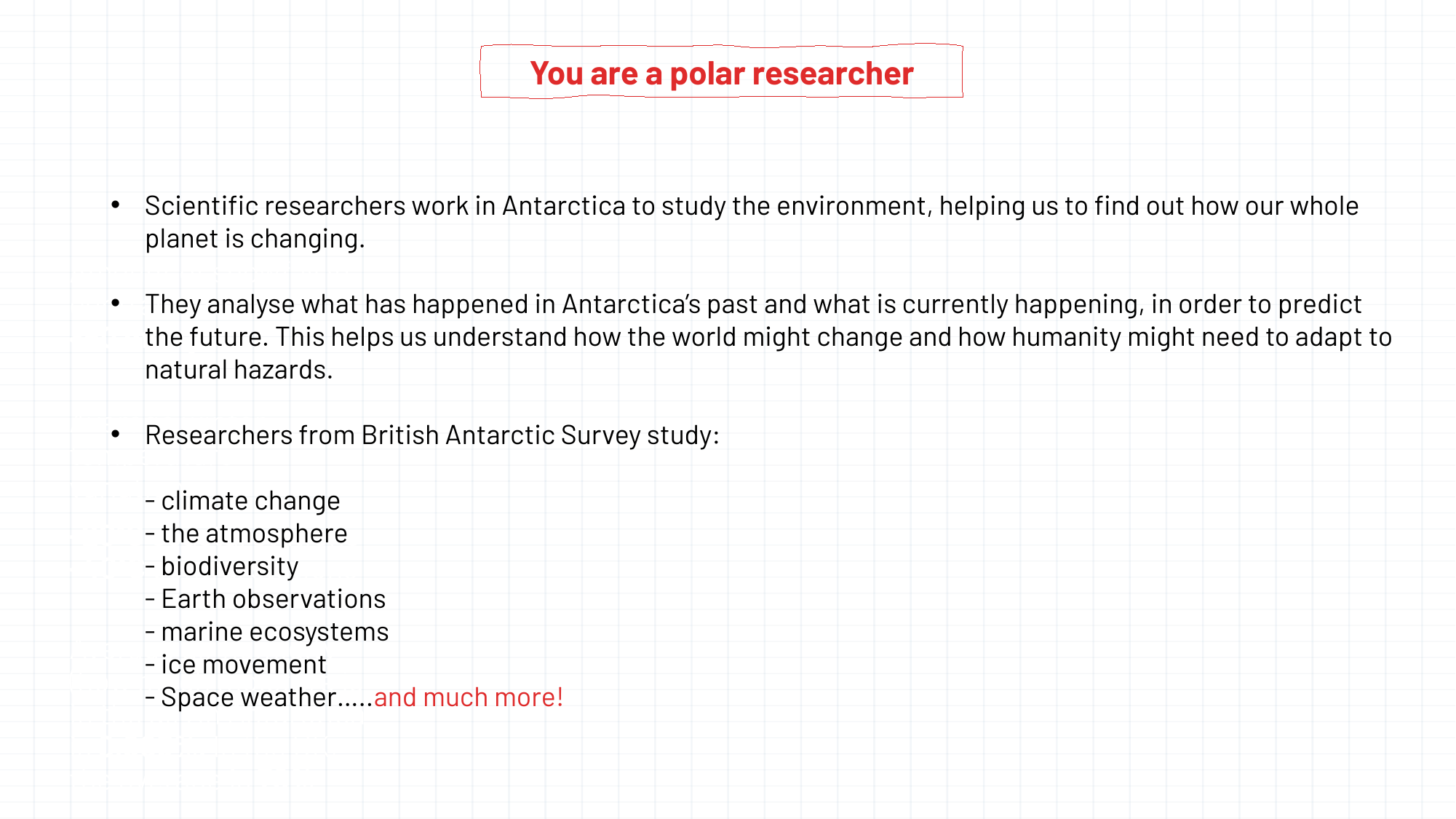

You are a polar researcher
Scientific researchers work in Antarctica to study the environment, helping us to find out how our whole planet is changing.

They analyse what has happened in Antarctica’s past and what is currently happening, in order to predict the future. This helps us understand how the world might change and how humanity might need to adapt to natural hazards.

Researchers from British Antarctic Survey study:
- climate change
- the atmosphere
- biodiversity
- Earth observations
- marine ecosystems
- ice movement
- Space weather…..and much more!
Amount of snowfall in central Antarctica:
<50 mm/y
Average winter temperature variation:
-20oC coastal stations
-40oC central stations
Average air humidity (how much moisture is in the air) in Antarctica is 0.003%. In the UK, the average is 70%